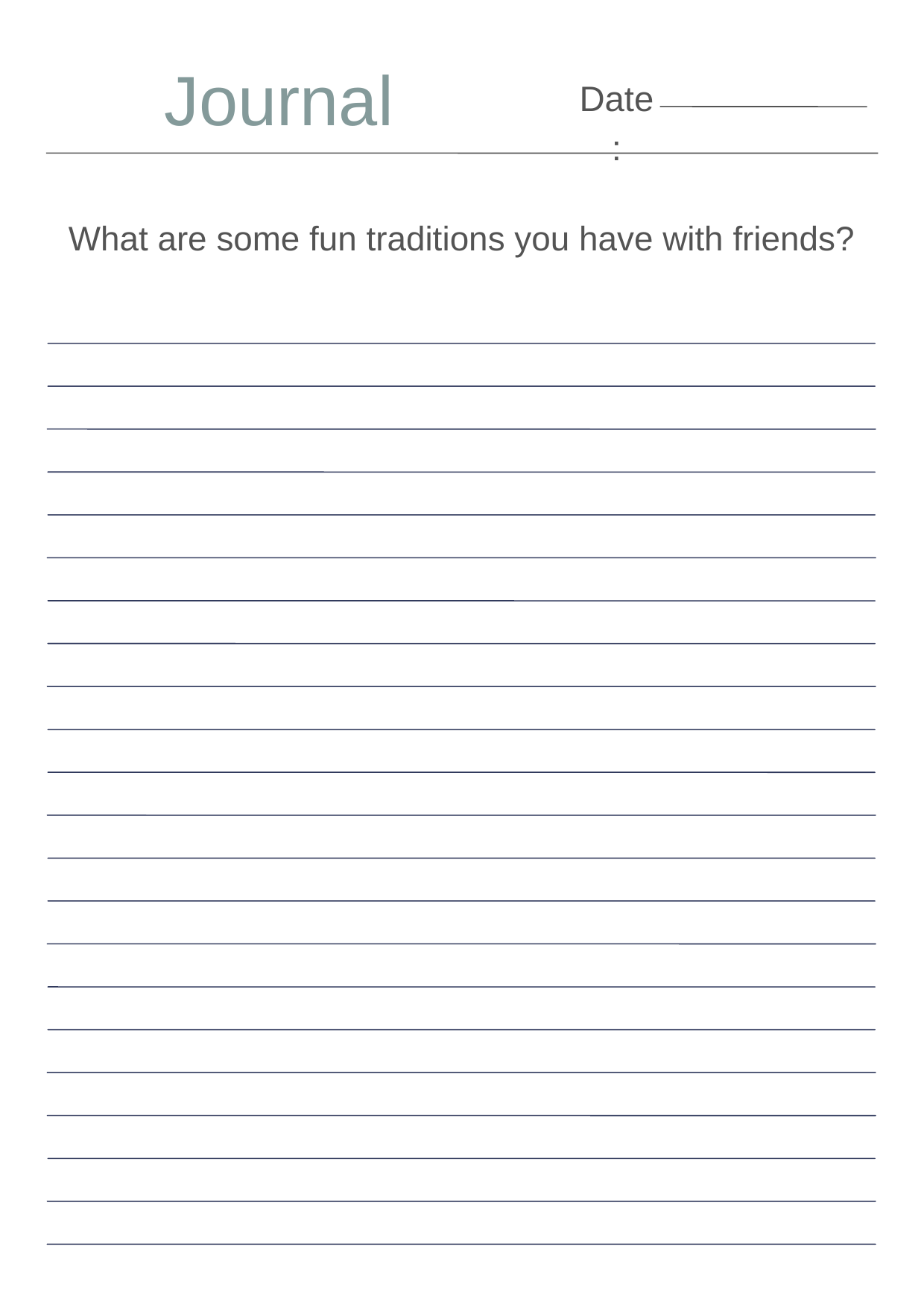

Journal
Date:

What are some fun traditions you have with friends?